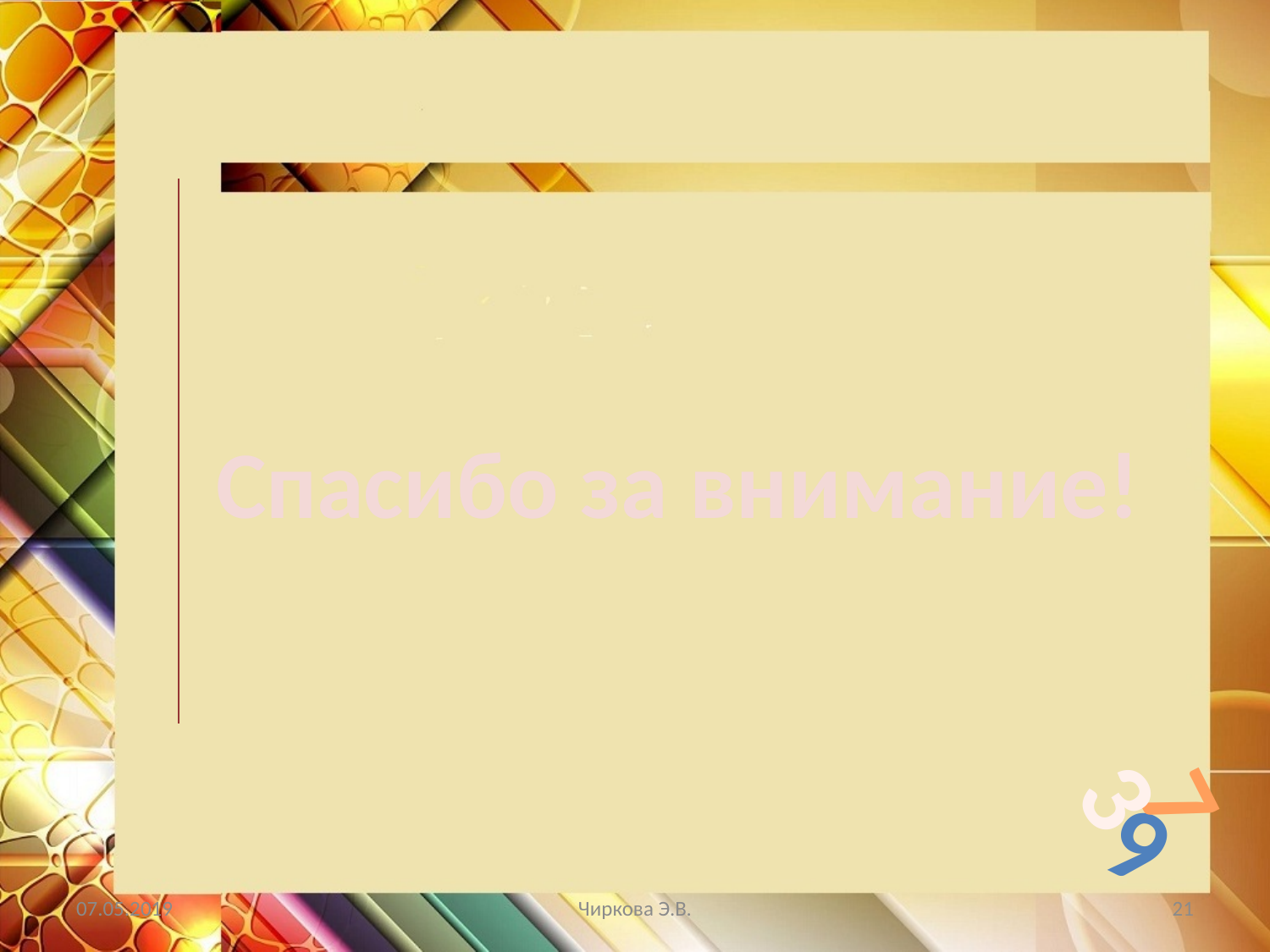

#

Спасибо за внимание!
3
7
9
07.05.2019
Чиркова Э.В.
21